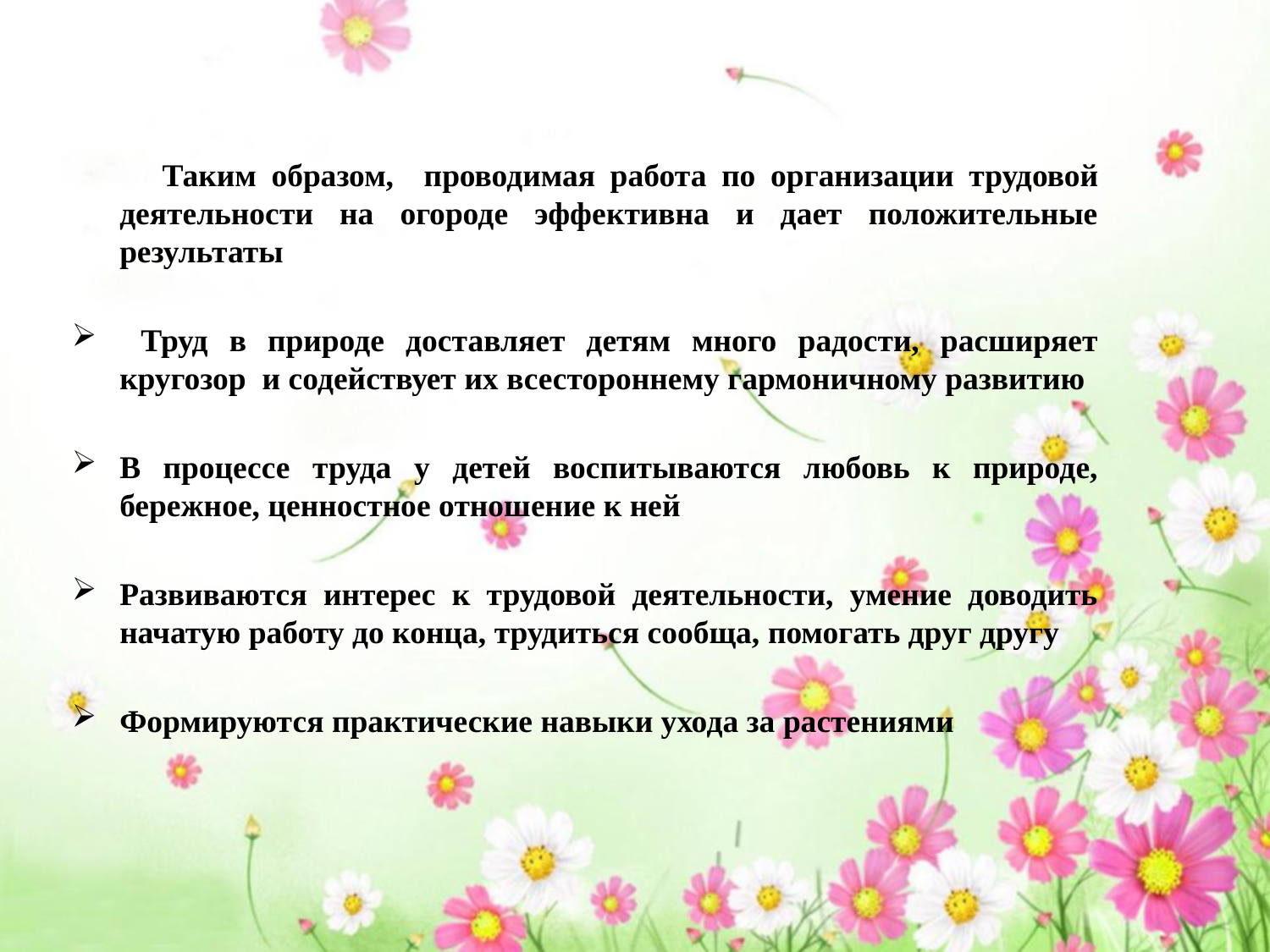

Таким образом,  проводимая работа по организации трудовой деятельности на огороде эффективна и дает положительные результаты

 Труд в природе доставляет детям много радости, расширяет кругозор  и содействует их всестороннему гармоничному развитию

В процессе труда у детей воспитываются любовь к природе, бережное, ценностное отношение к ней

Развиваются интерес к трудовой деятельности, умение доводить начатую работу до конца, трудиться сообща, помогать друг другу

Формируются практические навыки ухода за растениями